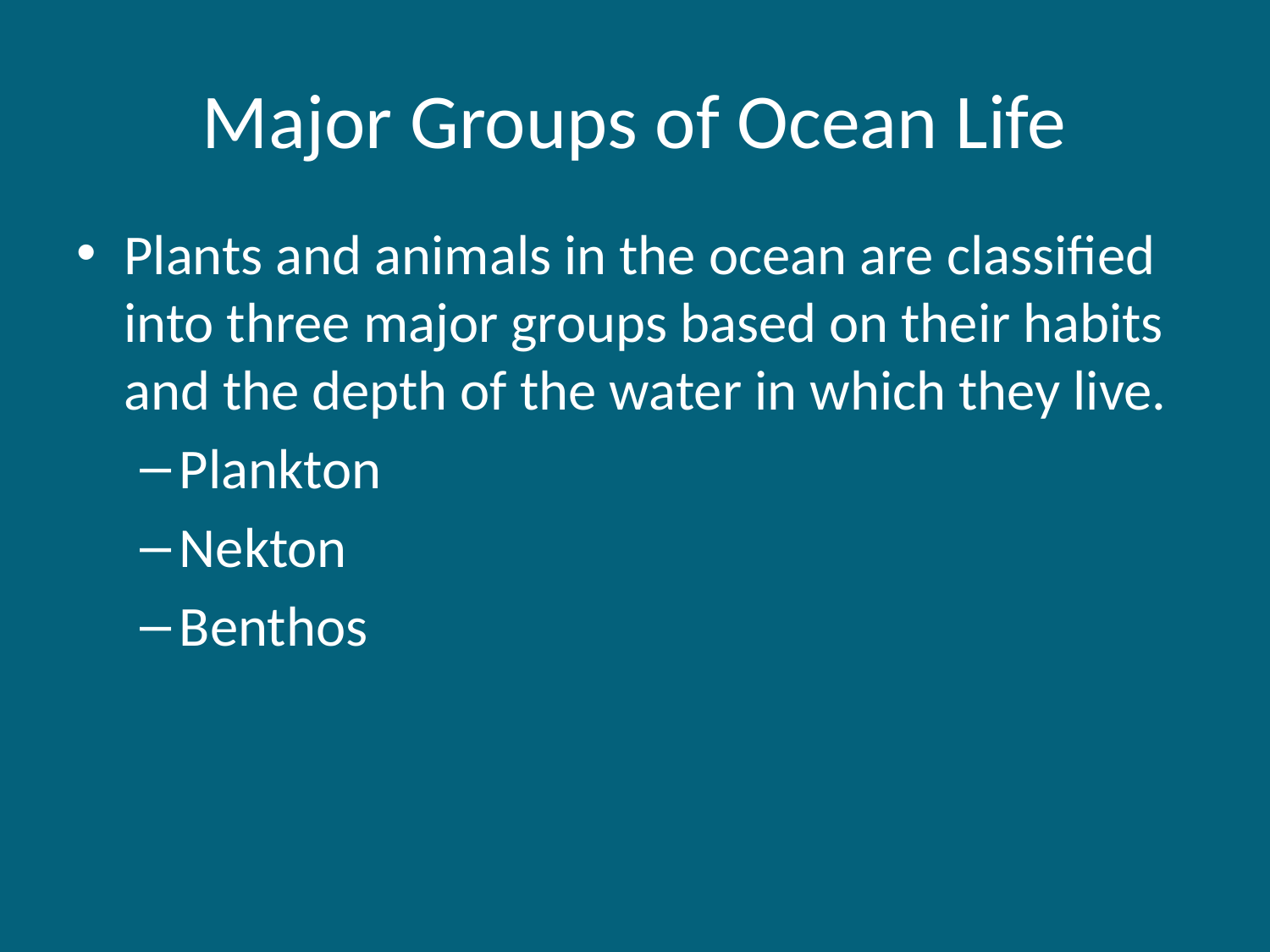

# Major Groups of Ocean Life
Plants and animals in the ocean are classified into three major groups based on their habits and the depth of the water in which they live.
Plankton
Nekton
Benthos